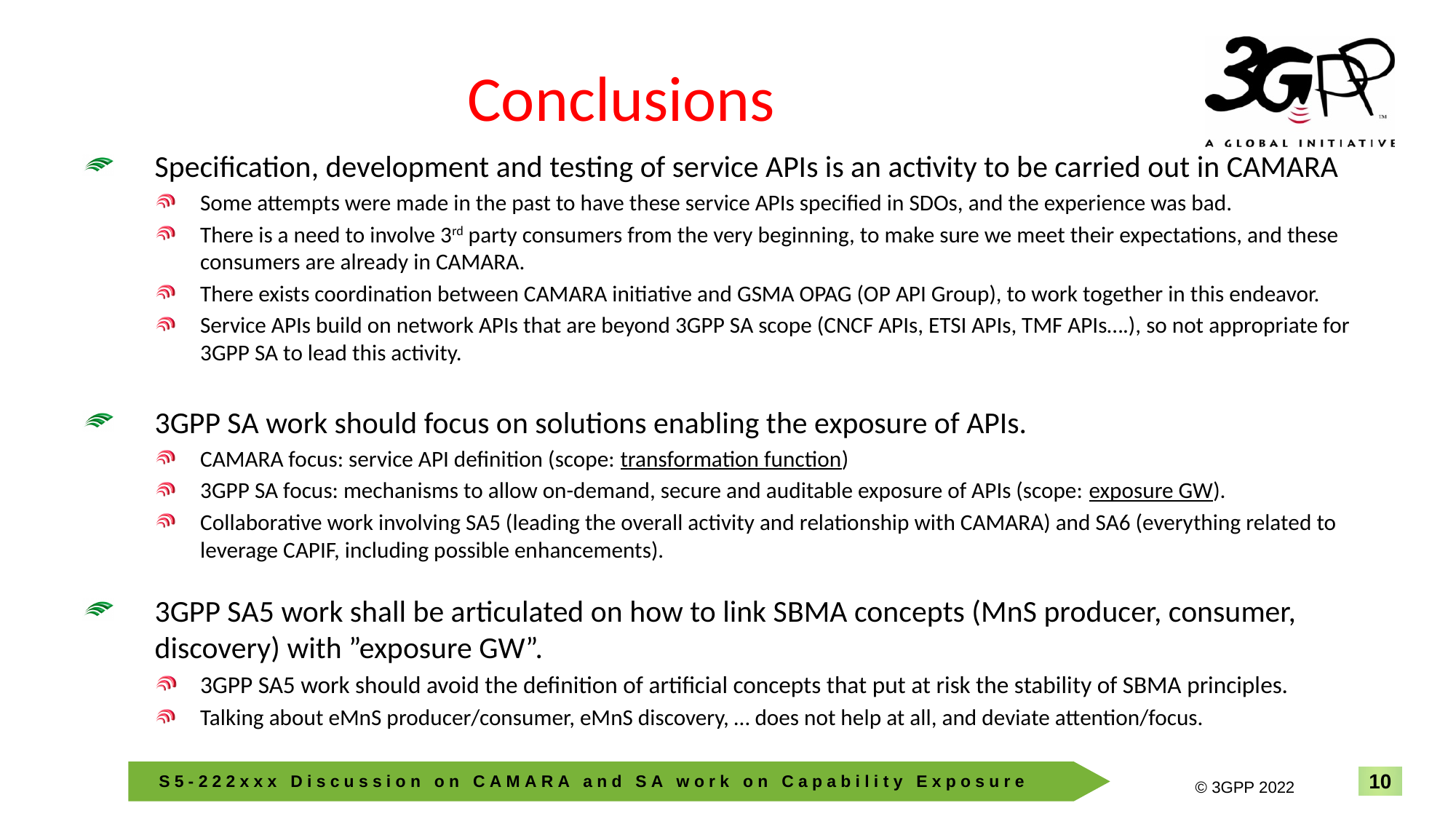

# Conclusions
Specification, development and testing of service APIs is an activity to be carried out in CAMARA
Some attempts were made in the past to have these service APIs specified in SDOs, and the experience was bad.
There is a need to involve 3rd party consumers from the very beginning, to make sure we meet their expectations, and these consumers are already in CAMARA.
There exists coordination between CAMARA initiative and GSMA OPAG (OP API Group), to work together in this endeavor.
Service APIs build on network APIs that are beyond 3GPP SA scope (CNCF APIs, ETSI APIs, TMF APIs….), so not appropriate for 3GPP SA to lead this activity.

3GPP SA work should focus on solutions enabling the exposure of APIs.
CAMARA focus: service API definition (scope: transformation function)
3GPP SA focus: mechanisms to allow on-demand, secure and auditable exposure of APIs (scope: exposure GW).
Collaborative work involving SA5 (leading the overall activity and relationship with CAMARA) and SA6 (everything related to leverage CAPIF, including possible enhancements).

3GPP SA5 work shall be articulated on how to link SBMA concepts (MnS producer, consumer, discovery) with ”exposure GW”.
3GPP SA5 work should avoid the definition of artificial concepts that put at risk the stability of SBMA principles.
Talking about eMnS producer/consumer, eMnS discovery, … does not help at all, and deviate attention/focus.